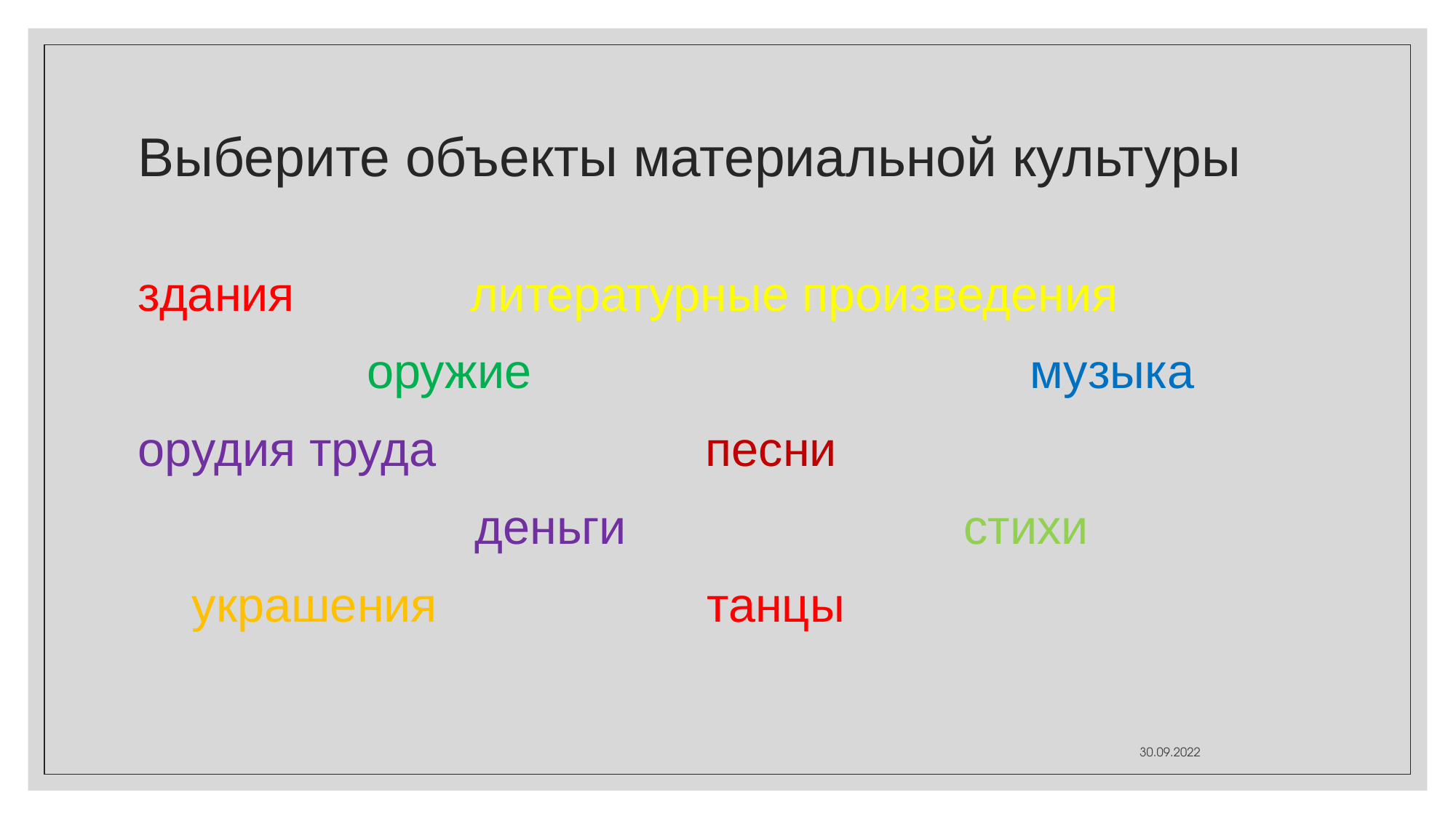

# Выберите объекты материальной культуры
здания             литературные произведения
                 оружие                                     музыка
орудия труда                    песни
                         деньги                         стихи
    украшения                    танцы

30.09.2022